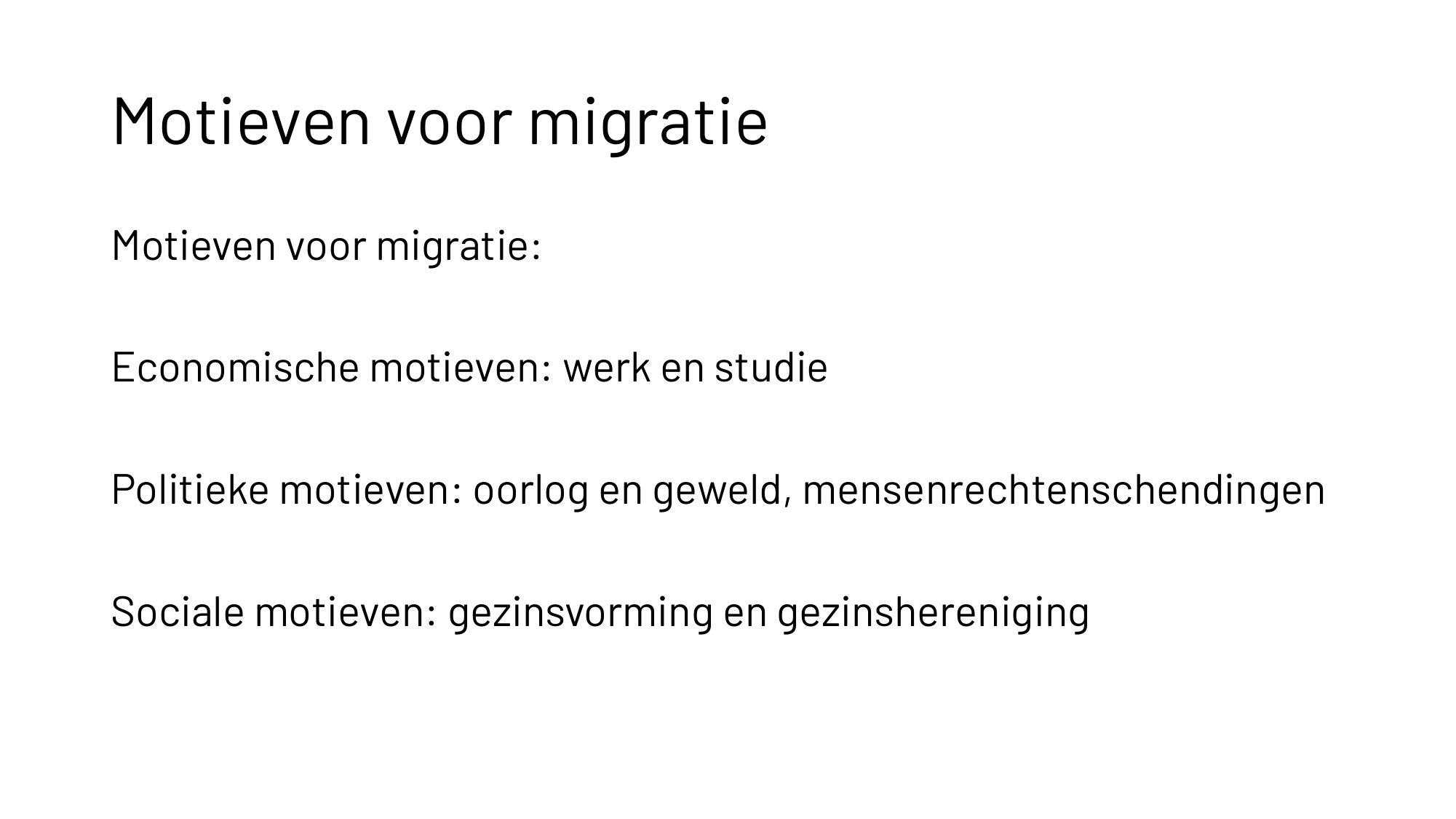

# Motieven voor migratie
Motieven voor migratie:

Economische motieven: werk en studie

Politieke motieven: oorlog en geweld, mensenrechtenschendingen

Sociale motieven: gezinsvorming en gezinshereniging